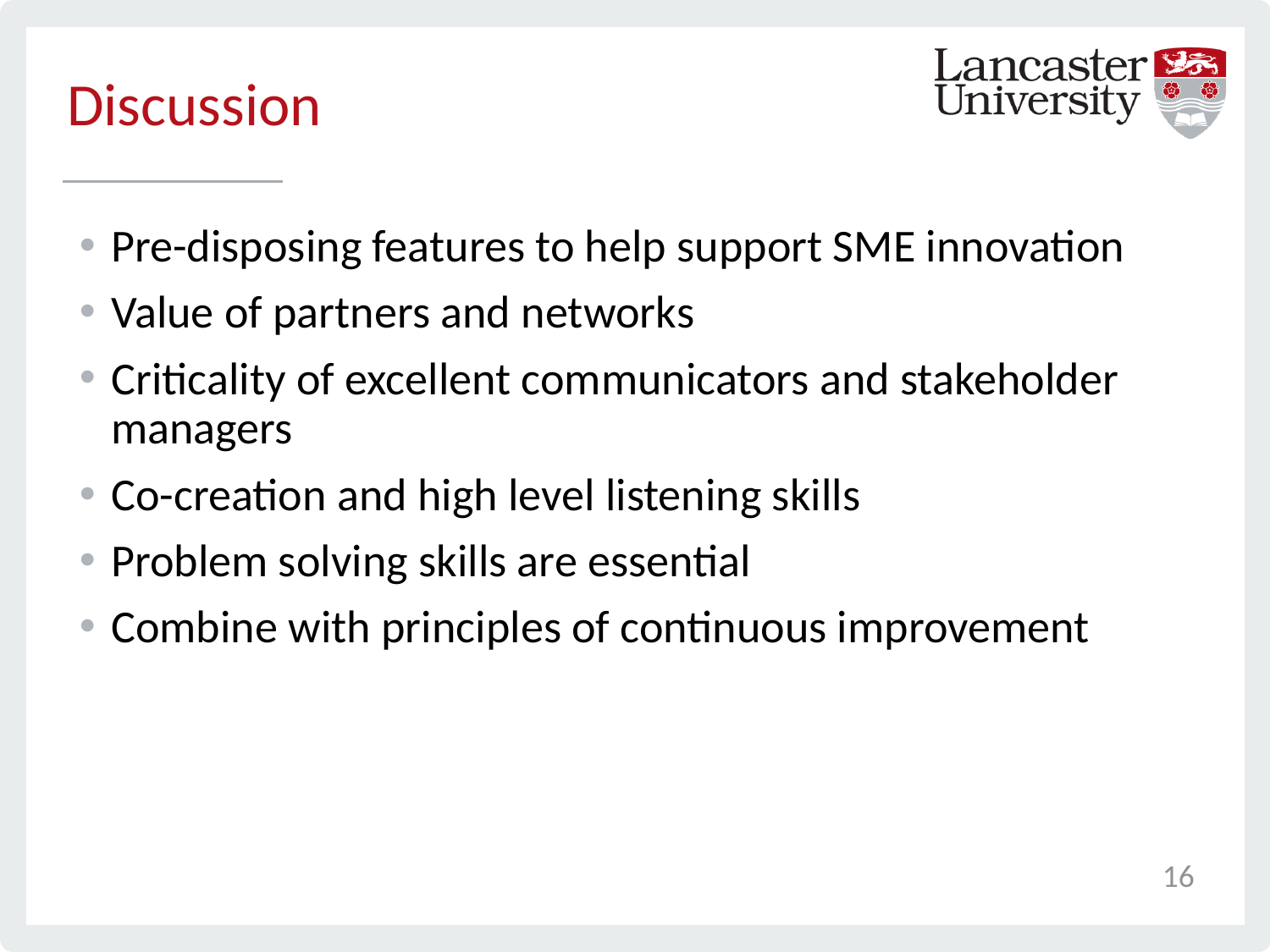

# Discussion
Pre-disposing features to help support SME innovation
Value of partners and networks
Criticality of excellent communicators and stakeholder managers
Co-creation and high level listening skills
Problem solving skills are essential
Combine with principles of continuous improvement
16